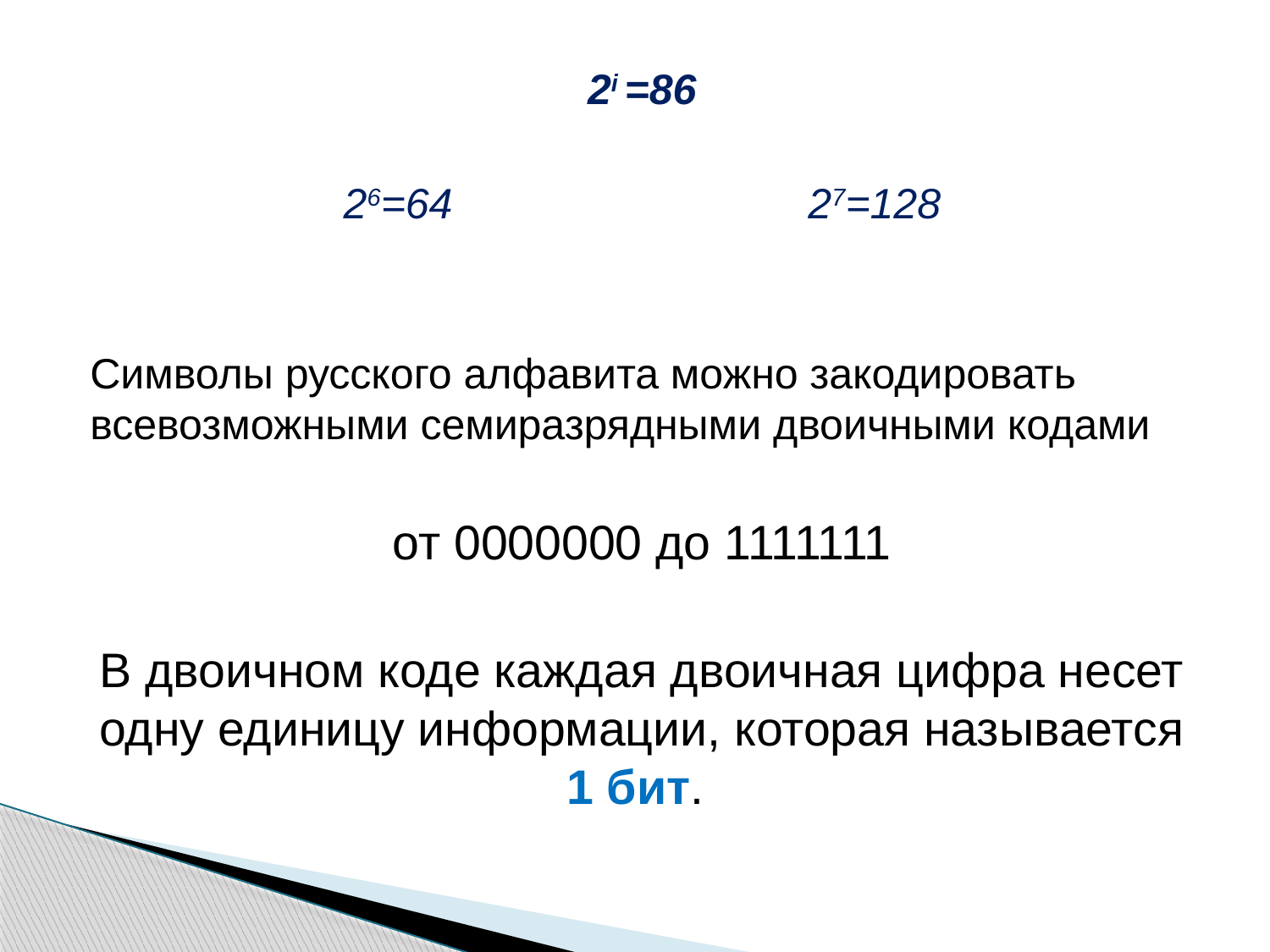

2i =86

26=64                              27=128

Символы русского алфавита можно закодировать всевозможными семиразрядными двоичными кодами

от 0000000 до 1111111

В двоичном коде каждая двоичная цифра несет одну единицу информации, которая называется 1 бит.